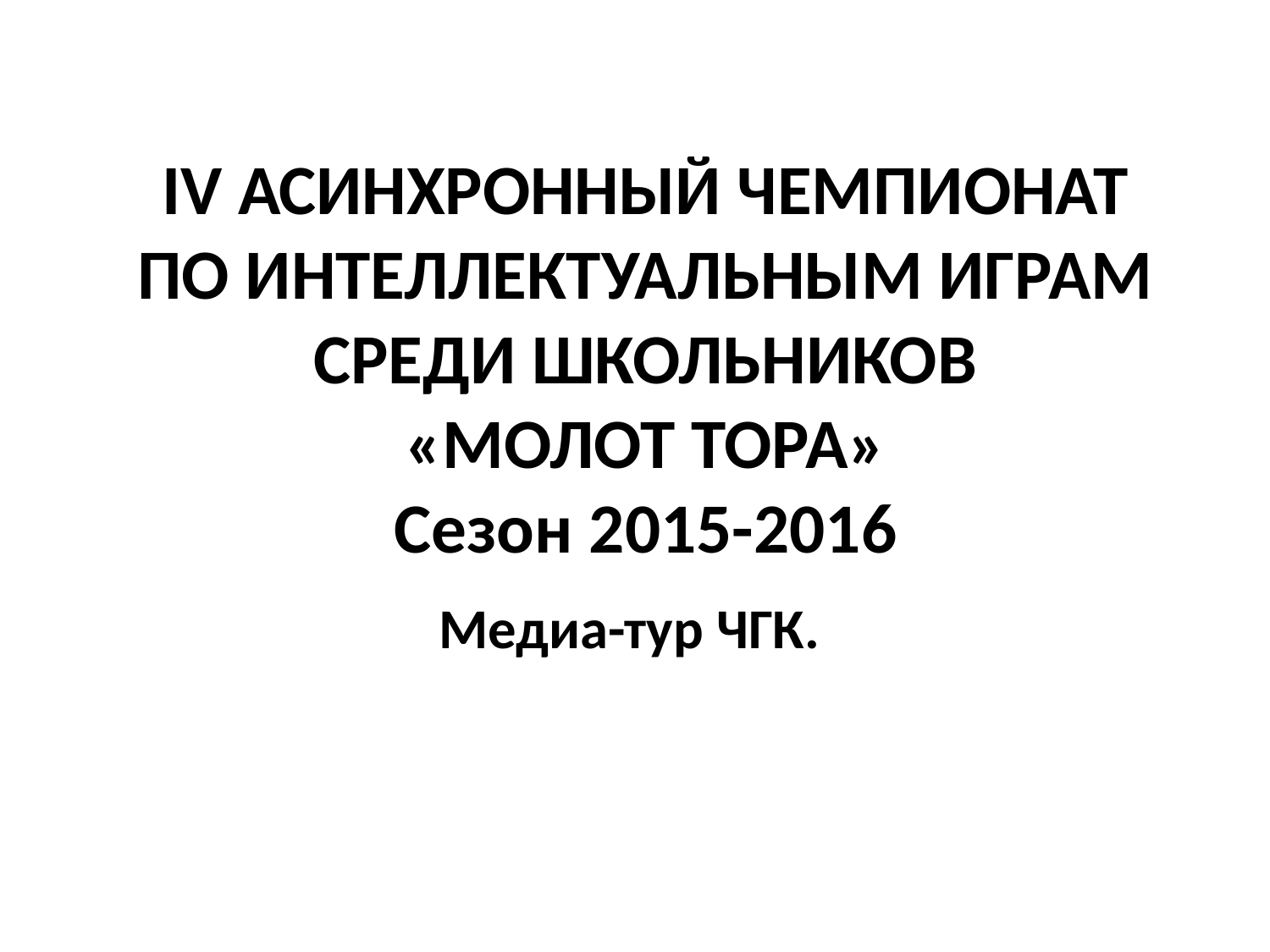

IV АСИНХРОННЫЙ ЧЕМПИОНАТ ПО ИНТЕЛЛЕКТУАЛЬНЫМ ИГРАМ СРЕДИ ШКОЛЬНИКОВ
«МОЛОТ ТОРА»
Сезон 2015-2016
Медиа-тур ЧГК.